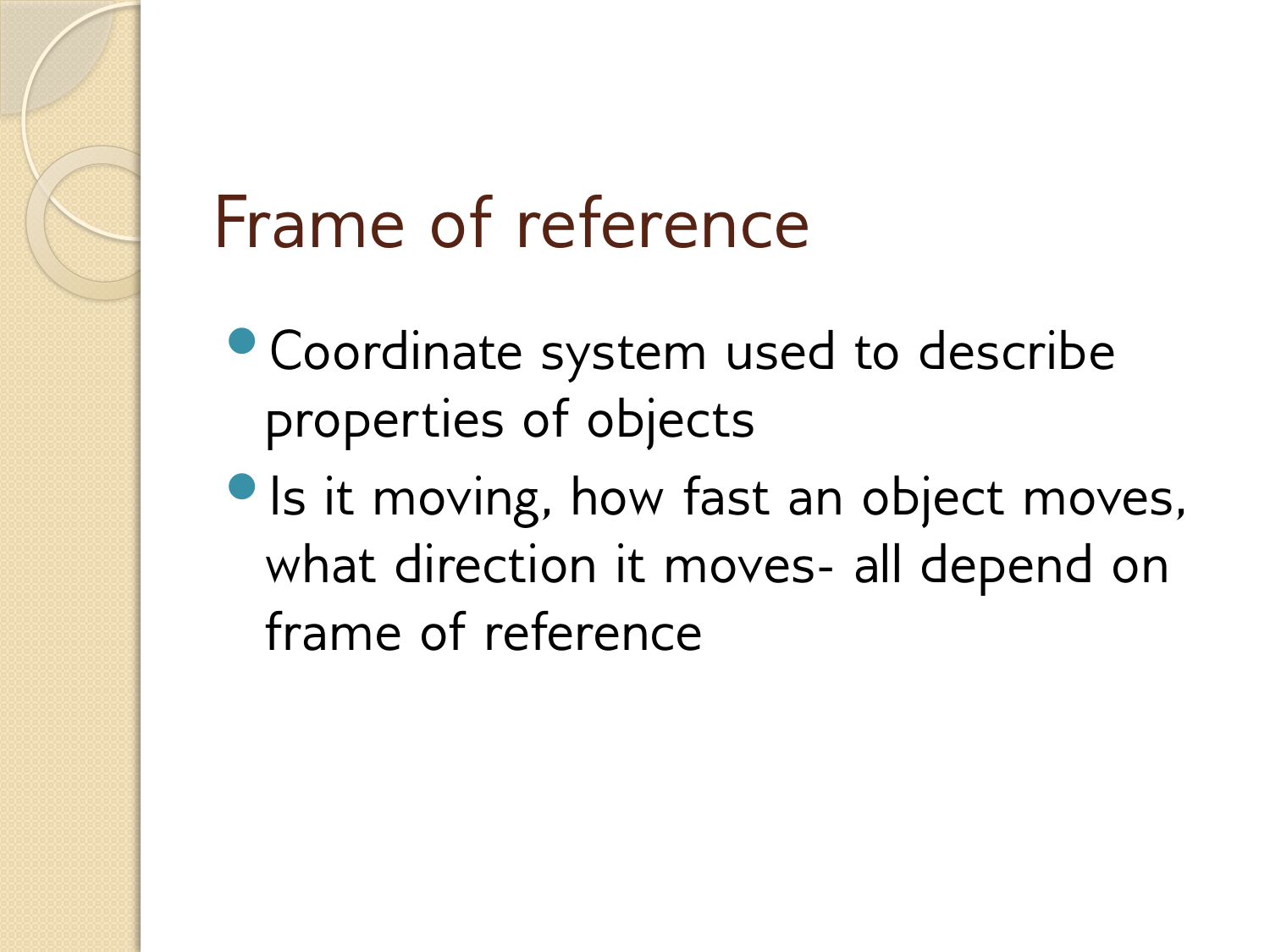

# Frame of reference
Coordinate system used to describe properties of objects
Is it moving, how fast an object moves, what direction it moves- all depend on frame of reference